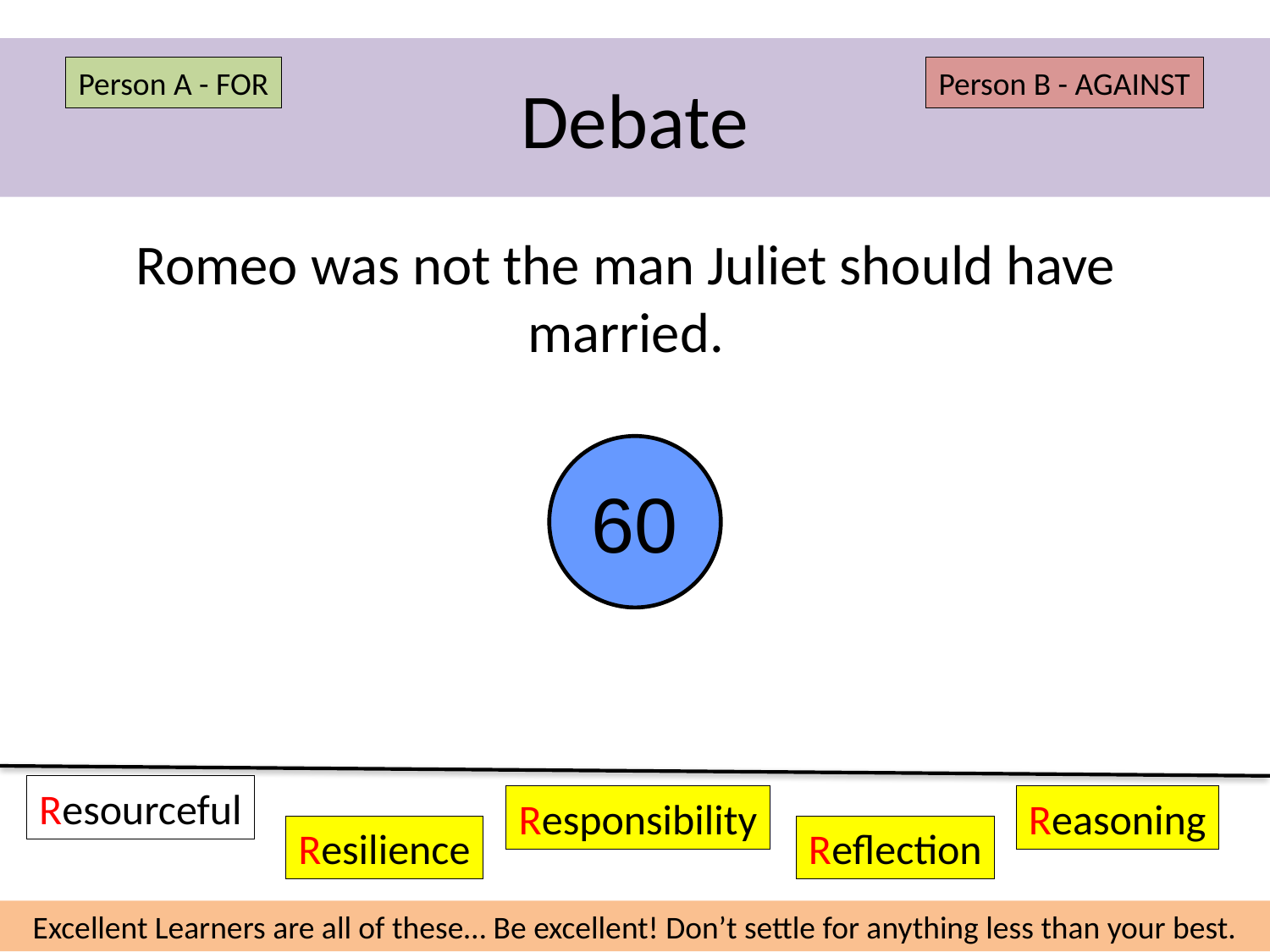

# Debate
Person A - FOR
Person B - AGAINST
Romeo was not the man Juliet should have married.
60
Resourceful
Responsibility
Reasoning
Resilience
Reflection
Excellent Learners are all of these… Be excellent! Don’t settle for anything less than your best.